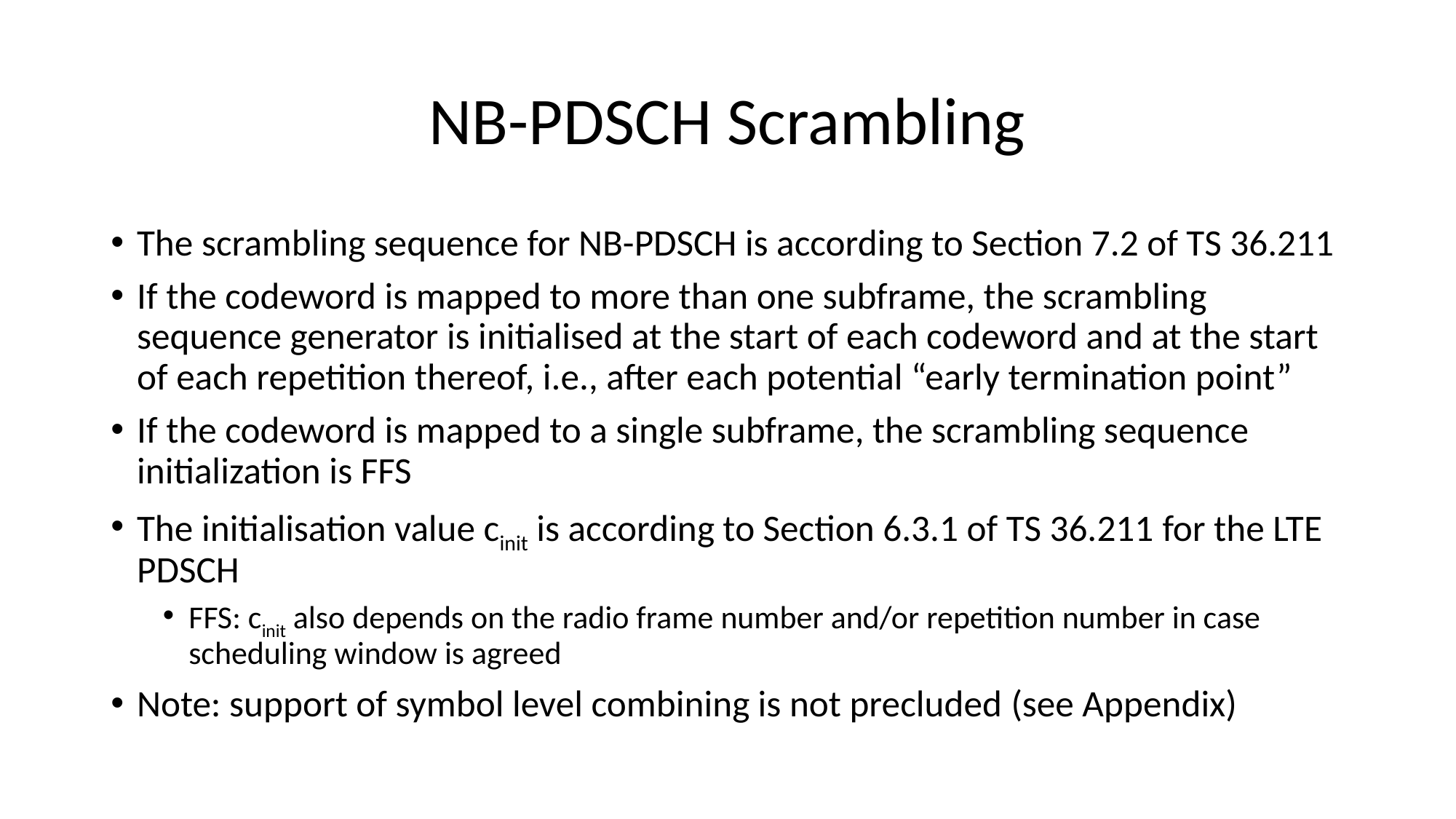

# NB-PDSCH Scrambling
The scrambling sequence for NB-PDSCH is according to Section 7.2 of TS 36.211
If the codeword is mapped to more than one subframe, the scrambling sequence generator is initialised at the start of each codeword and at the start of each repetition thereof, i.e., after each potential “early termination point”
If the codeword is mapped to a single subframe, the scrambling sequence initialization is FFS
The initialisation value cinit is according to Section 6.3.1 of TS 36.211 for the LTE PDSCH
FFS: cinit also depends on the radio frame number and/or repetition number in case scheduling window is agreed
Note: support of symbol level combining is not precluded (see Appendix)